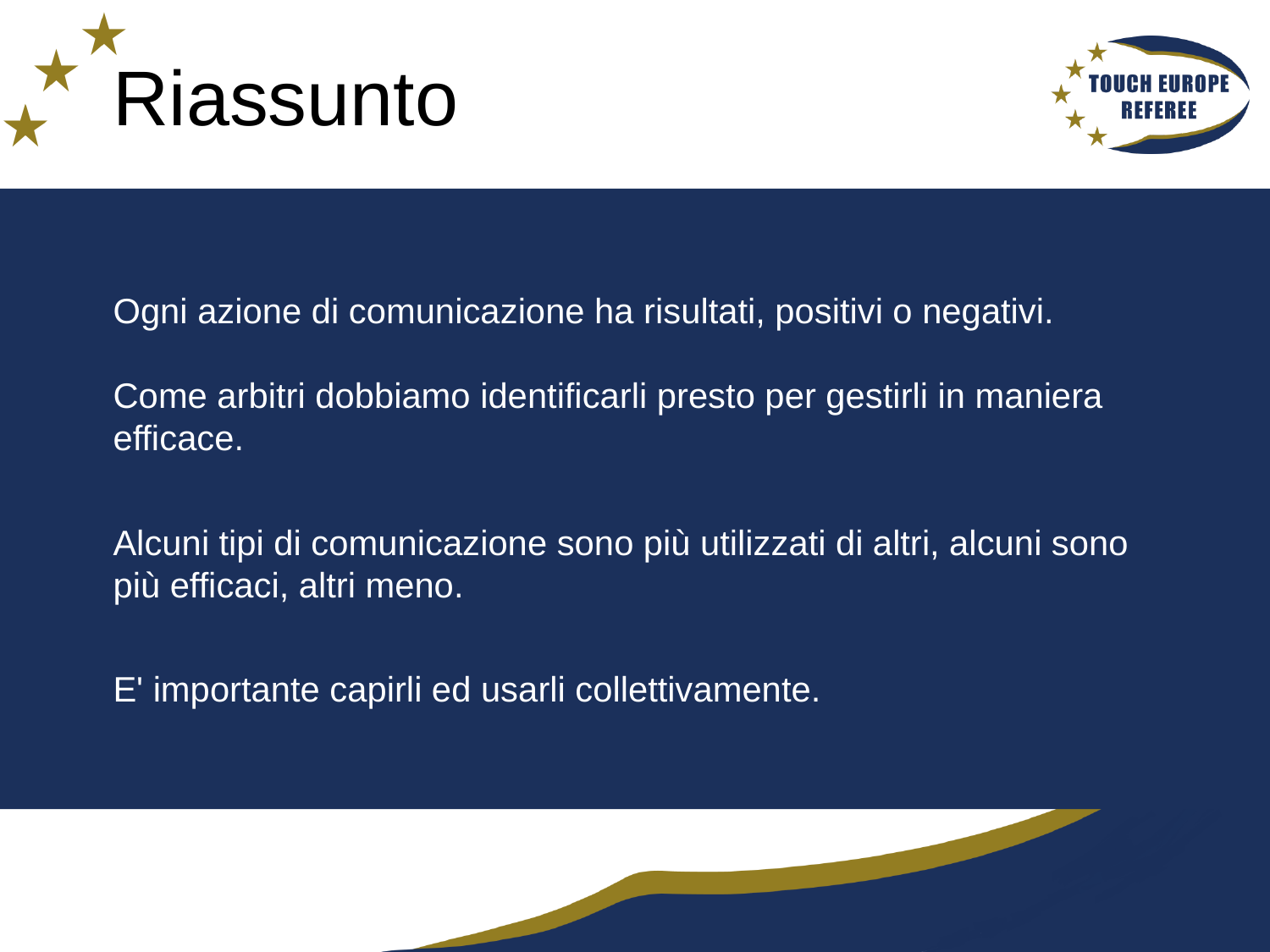

# Riassunto
Ogni azione di comunicazione ha risultati, positivi o negativi.

Come arbitri dobbiamo identificarli presto per gestirli in maniera efficace.

Alcuni tipi di comunicazione sono più utilizzati di altri, alcuni sono più efficaci, altri meno.

E' importante capirli ed usarli collettivamente.